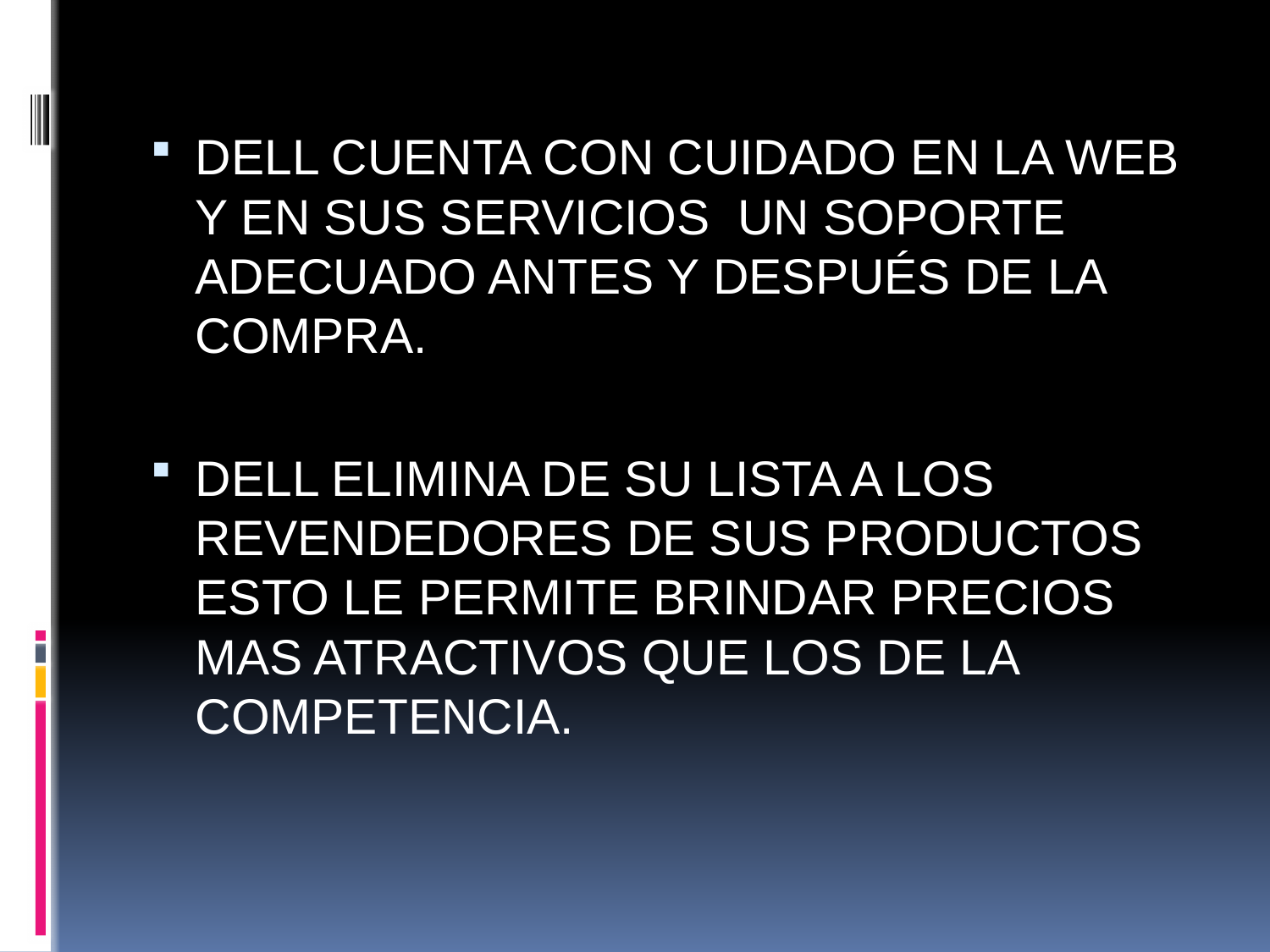

DELL CUENTA CON CUIDADO EN LA WEB Y EN SUS SERVICIOS  UN SOPORTE ADECUADO ANTES Y DESPUÉS DE LA COMPRA.

DELL ELIMINA DE SU LISTA A LOS REVENDEDORES DE SUS PRODUCTOS ESTO LE PERMITE BRINDAR PRECIOS MAS ATRACTIVOS QUE LOS DE LA COMPETENCIA.